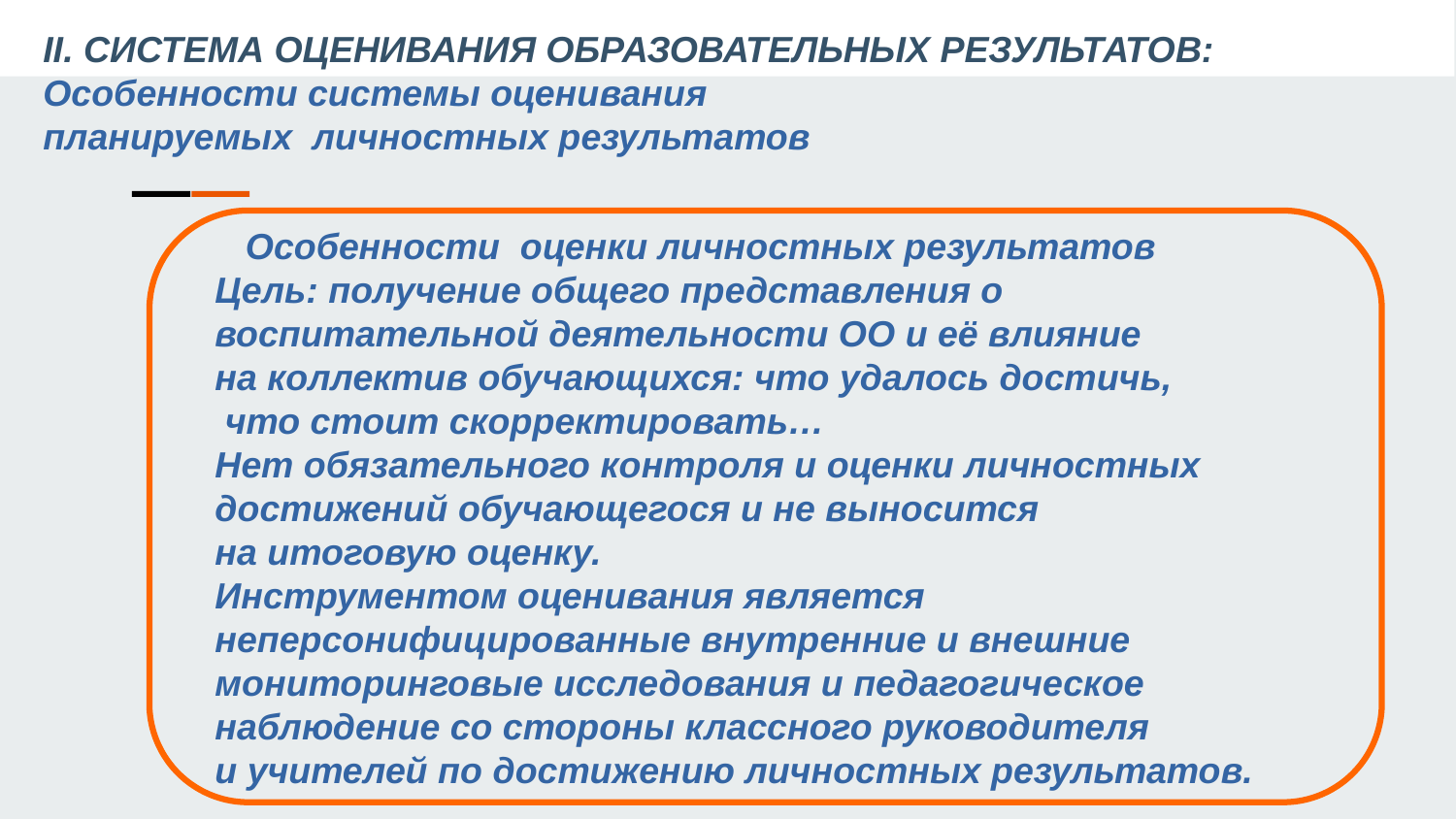

II. СИСТЕМА ОЦЕНИВАНИЯ ОБРАЗОВАТЕЛЬНЫХ РЕЗУЛЬТАТОВ:
Особенности системы оценивания
планируемых  личностных результатов

   Особенности  оценки личностных результатов
Цель: получение общего представления о
воспитательной деятельности ОО и её влияние
на коллектив обучающихся: что удалось достичь,
 что стоит скорректировать…
Нет обязательного контроля и оценки личностных
достижений обучающегося и не выносится
на итоговую оценку.
Инструментом оценивания является
неперсонифицированные внутренние и внешние
мониторинговые исследования и педагогическое
наблюдение со стороны классного руководителя
и учителей по достижению личностных результатов.